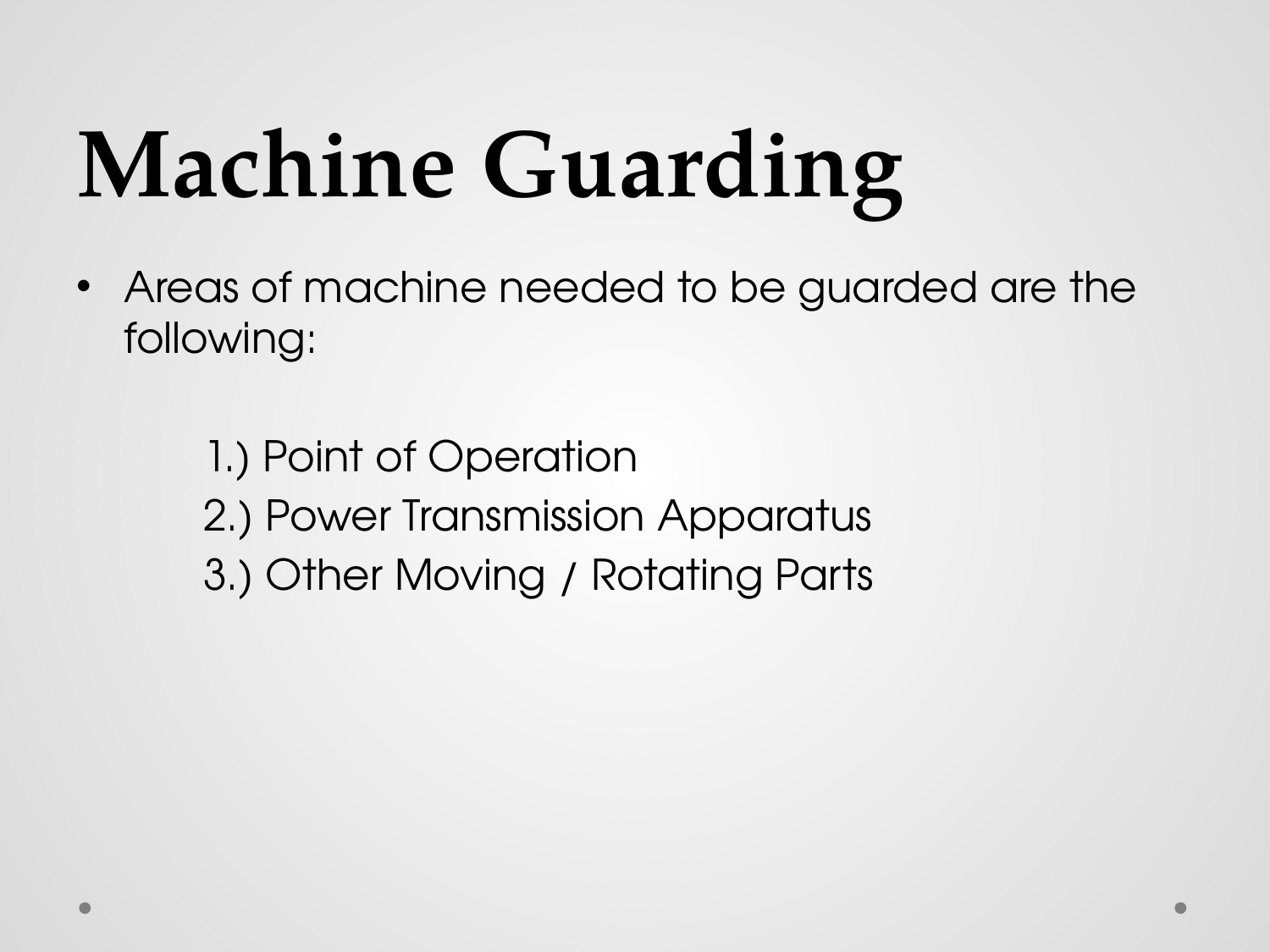

# Machine Guarding
Areas of machine needed to be guarded are the following:

	1.) Point of Operation
	2.) Power Transmission Apparatus
	3.) Other Moving / Rotating Parts